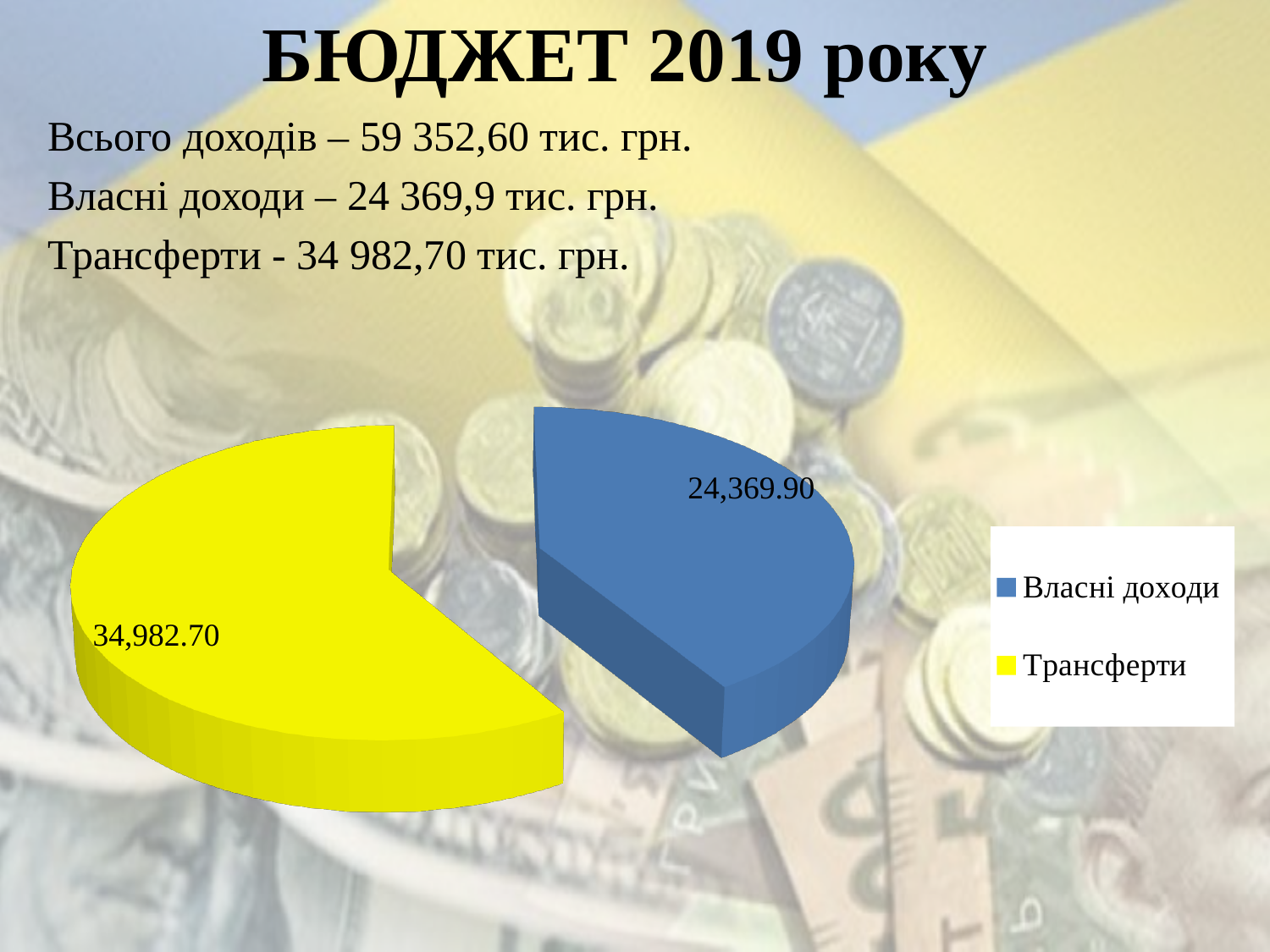

# БЮДЖЕТ 2019 року
Всього доходів – 59 352,60 тис. грн.
Власні доходи – 24 369,9 тис. грн.
Трансферти - 34 982,70 тис. грн.

[unsupported chart]